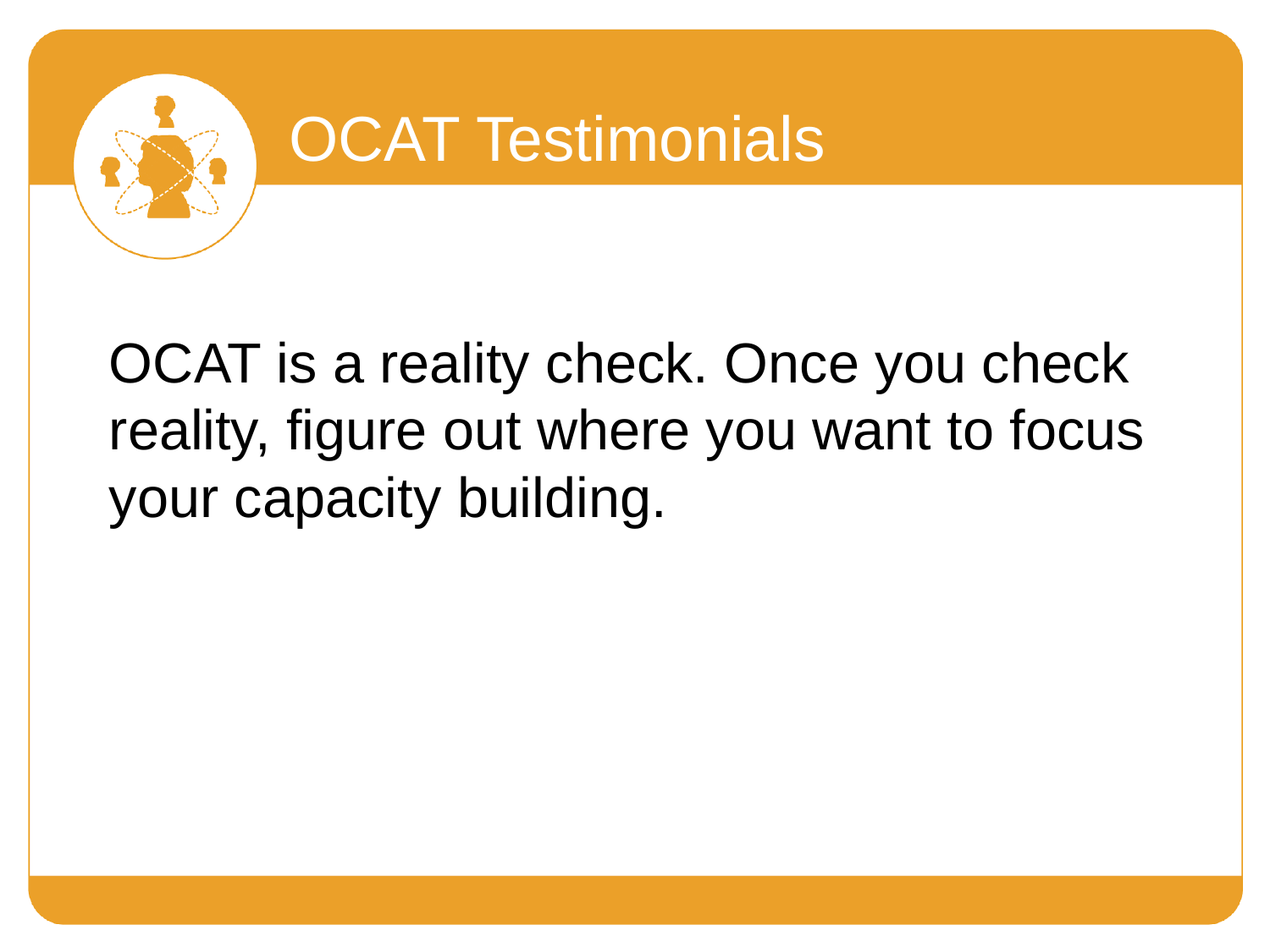

OCAT Testimonials
OCAT is a reality check. Once you check reality, figure out where you want to focus your capacity building.